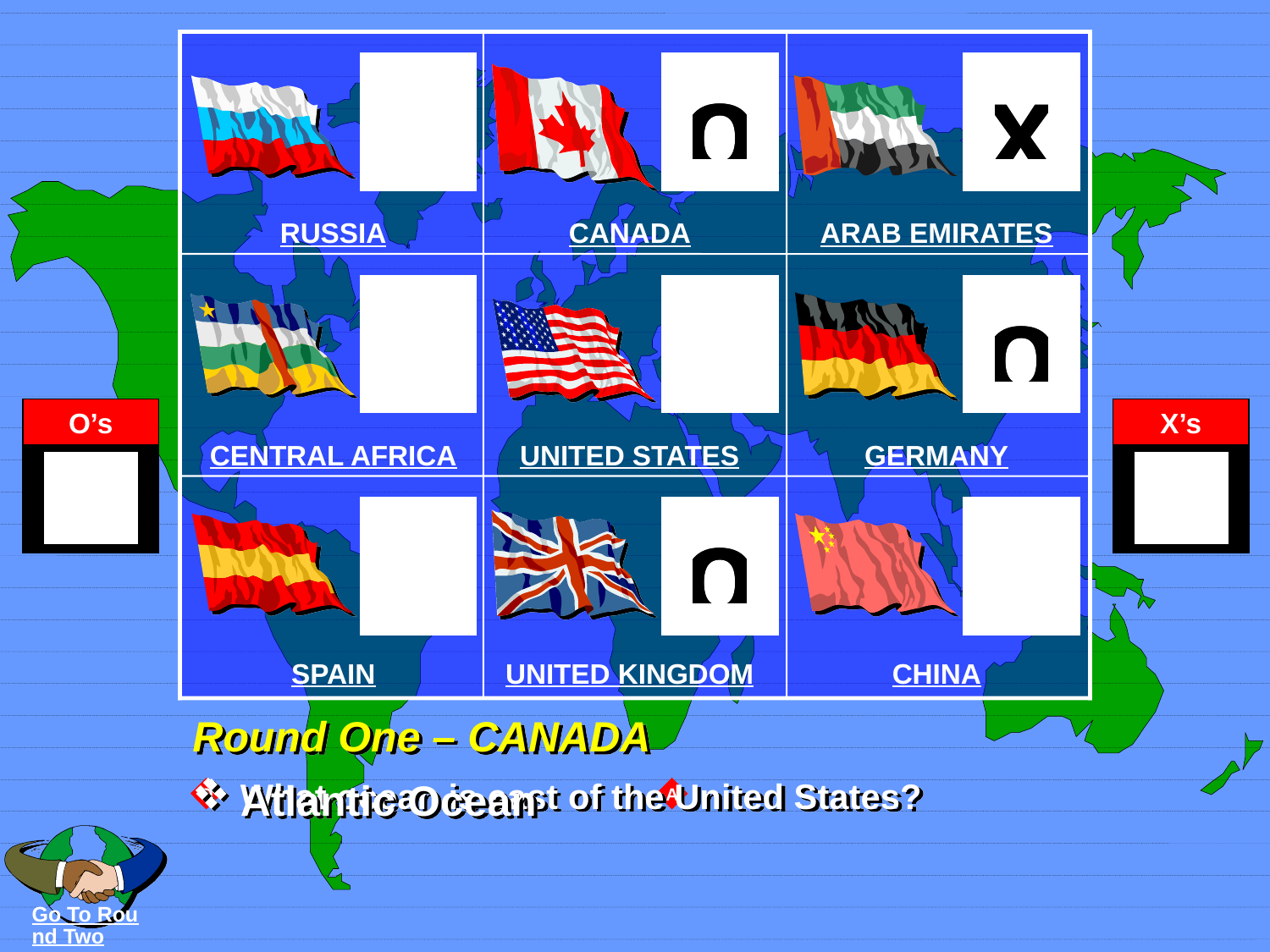

RUSSIA
CANADA
ARAB EMIRATES
CENTRAL AFRICA
UNITED STATES
GERMANY
SPAIN
UNITED KINGDOM
CHINA
# Round One – CANADA
What ocean is east of the United States?
Atlantic Ocean
Go To Round Two